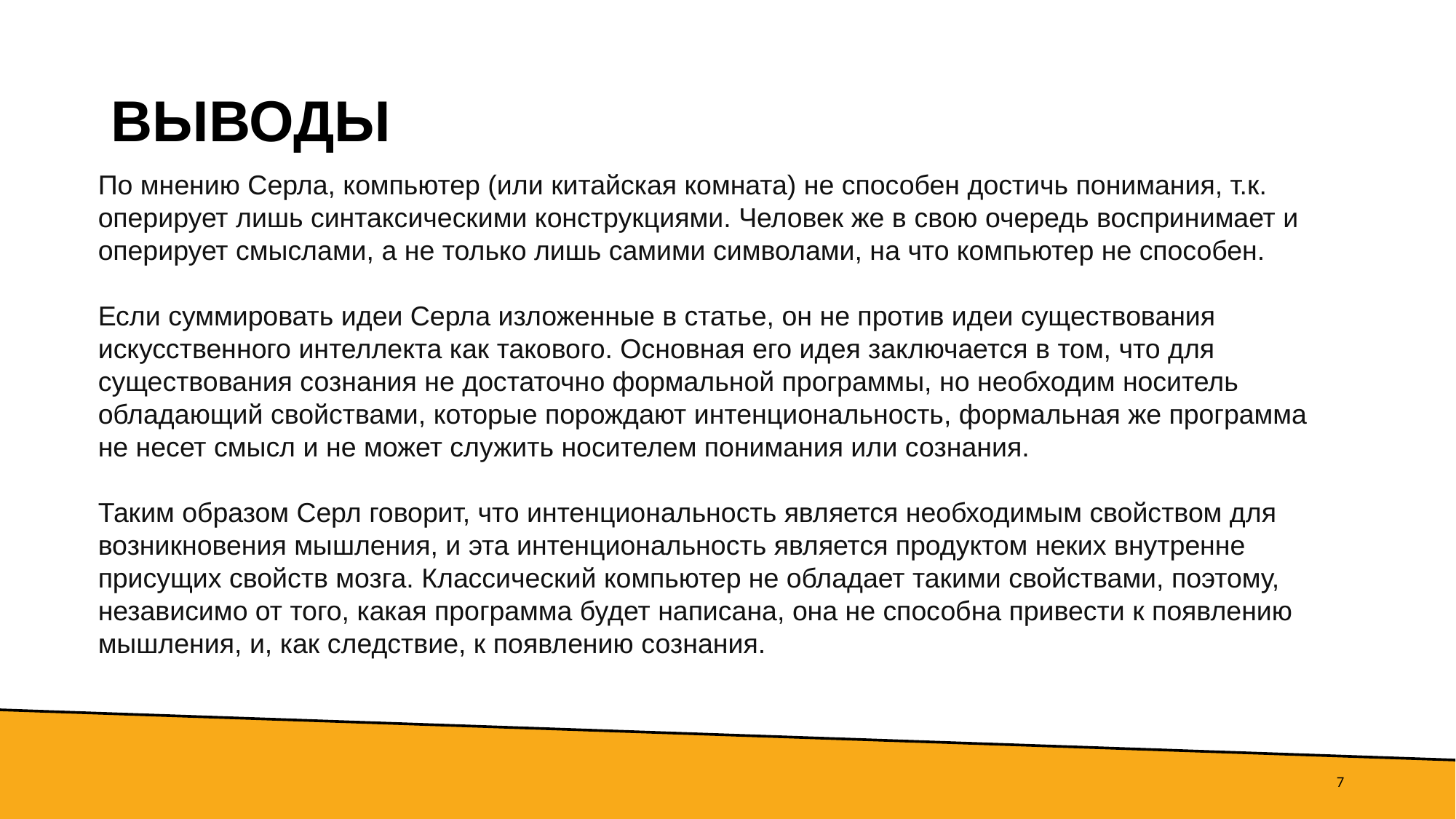

# Выводы
По мнению Серла, компьютер (или китайская комната) не способен достичь понимания, т.к. оперирует лишь синтаксическими конструкциями. Человек же в свою очередь воспринимает и оперирует смыслами, а не только лишь самими символами, на что компьютер не способен.

Если суммировать идеи Серла изложенные в статье, он не против идеи существования искусственного интеллекта как такового. Основная его идея заключается в том, что для существования сознания не достаточно формальной программы, но необходим носитель обладающий свойствами, которые порождают интенциональность, формальная же программа не несет смысл и не может служить носителем понимания или сознания.

Таким образом Серл говорит, что интенциональность является необходимым свойством для возникновения мышления, и эта интенциональность является продуктом неких внутренне присущих свойств мозга. Классический компьютер не обладает такими свойствами, поэтому, независимо от того, какая программа будет написана, она не способна привести к появлению мышления, и, как следствие, к появлению сознания.
7